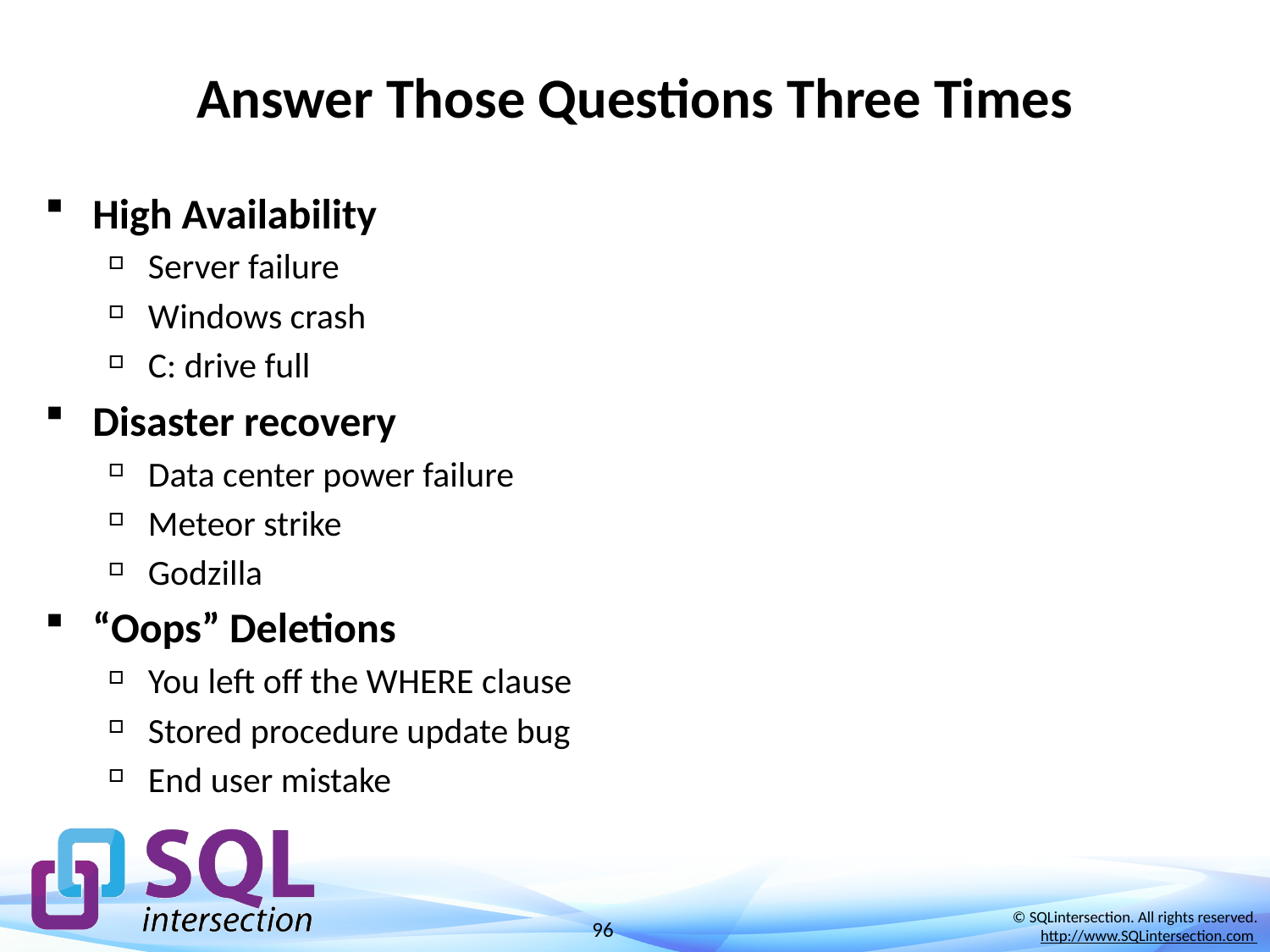

# Answer Those Questions Three Times
High Availability
Server failure
Windows crash
C: drive full
Disaster recovery
Data center power failure
Meteor strike
Godzilla
“Oops” Deletions
You left off the WHERE clause
Stored procedure update bug
End user mistake